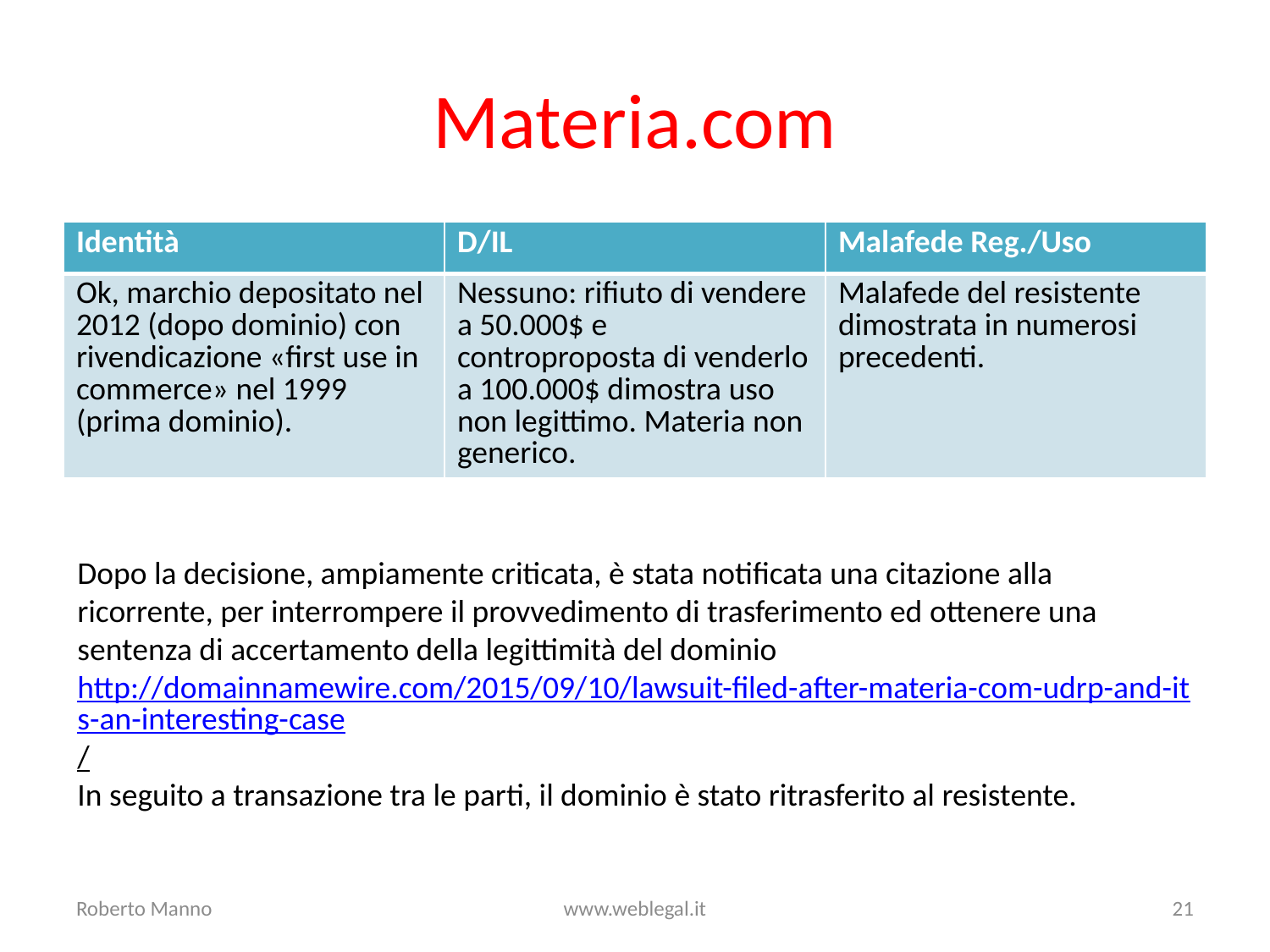

# Materia.com
| Identità | D/IL | Malafede Reg./Uso |
| --- | --- | --- |
| Ok, marchio depositato nel 2012 (dopo dominio) con rivendicazione «first use in commerce» nel 1999 (prima dominio). | Nessuno: rifiuto di vendere a 50.000$ e controproposta di venderlo a 100.000$ dimostra uso non legittimo. Materia non generico. | Malafede del resistente dimostrata in numerosi precedenti. |
Dopo la decisione, ampiamente criticata, è stata notificata una citazione alla ricorrente, per interrompere il provvedimento di trasferimento ed ottenere una sentenza di accertamento della legittimità del dominio http://domainnamewire.com/2015/09/10/lawsuit-filed-after-materia-com-udrp-and-its-an-interesting-case/
In seguito a transazione tra le parti, il dominio è stato ritrasferito al resistente.
Roberto Manno
www.weblegal.it
21